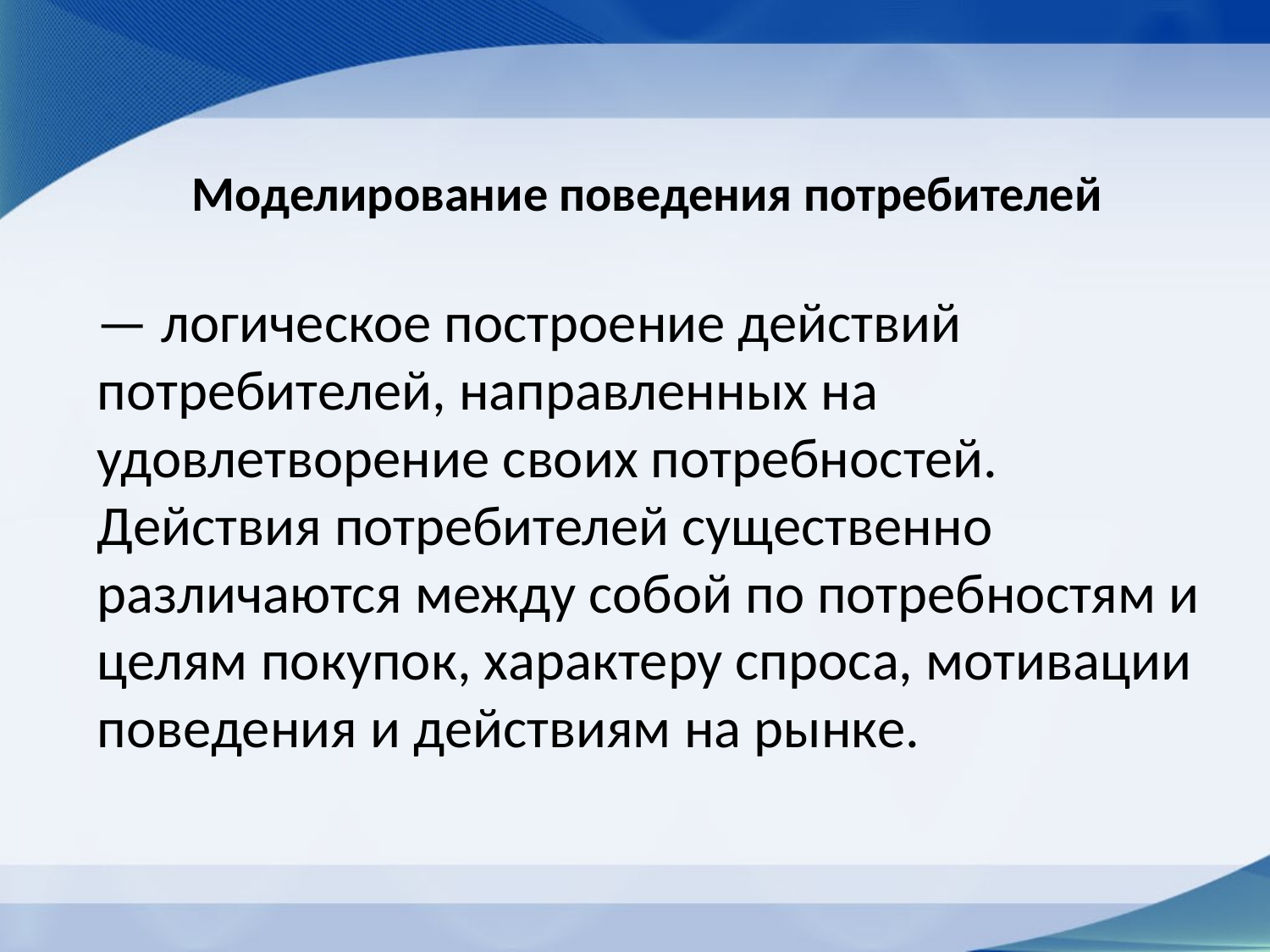

# Моделирование поведения потребителей

— логическое построение действий потребителей, направленных на удовлетворение своих потребностей. Действия потребителей существенно различаются между собой по потребностям и целям покупок, характеру спроса, мотивации поведения и действиям на рынке.